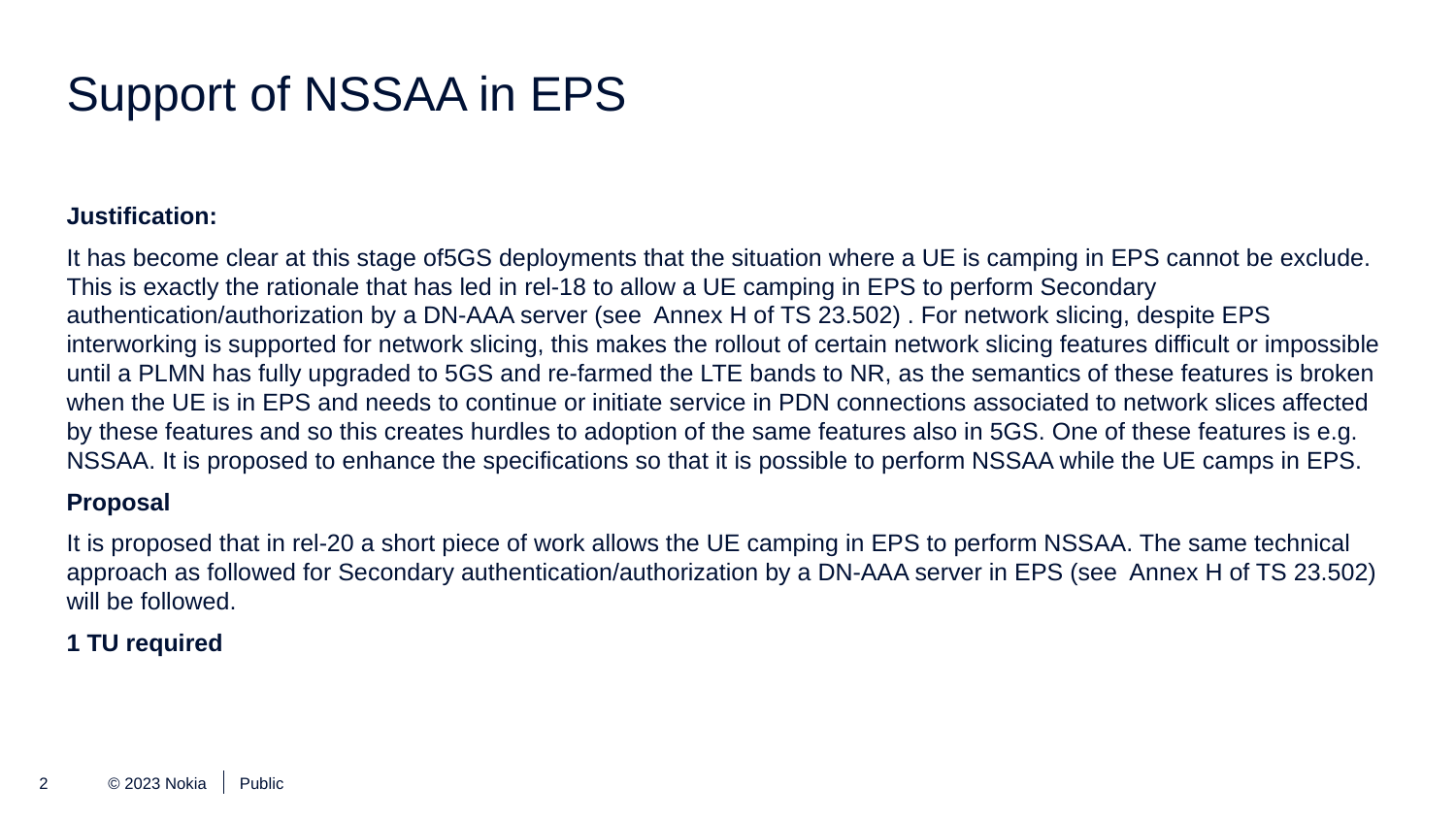

Support of NSSAA in EPS

Justification:
It has become clear at this stage of5GS deployments that the situation where a UE is camping in EPS cannot be exclude. This is exactly the rationale that has led in rel-18 to allow a UE camping in EPS to perform Secondary authentication/authorization by a DN-AAA server (see  Annex H of TS 23.502) . For network slicing, despite EPS interworking is supported for network slicing, this makes the rollout of certain network slicing features difficult or impossible until a PLMN has fully upgraded to 5GS and re-farmed the LTE bands to NR, as the semantics of these features is broken when the UE is in EPS and needs to continue or initiate service in PDN connections associated to network slices affected by these features and so this creates hurdles to adoption of the same features also in 5GS. One of these features is e.g. NSSAA. It is proposed to enhance the specifications so that it is possible to perform NSSAA while the UE camps in EPS.
Proposal
It is proposed that in rel-20 a short piece of work allows the UE camping in EPS to perform NSSAA. The same technical approach as followed for Secondary authentication/authorization by a DN-AAA server in EPS (see  Annex H of TS 23.502)  will be followed.
1 TU required
Public